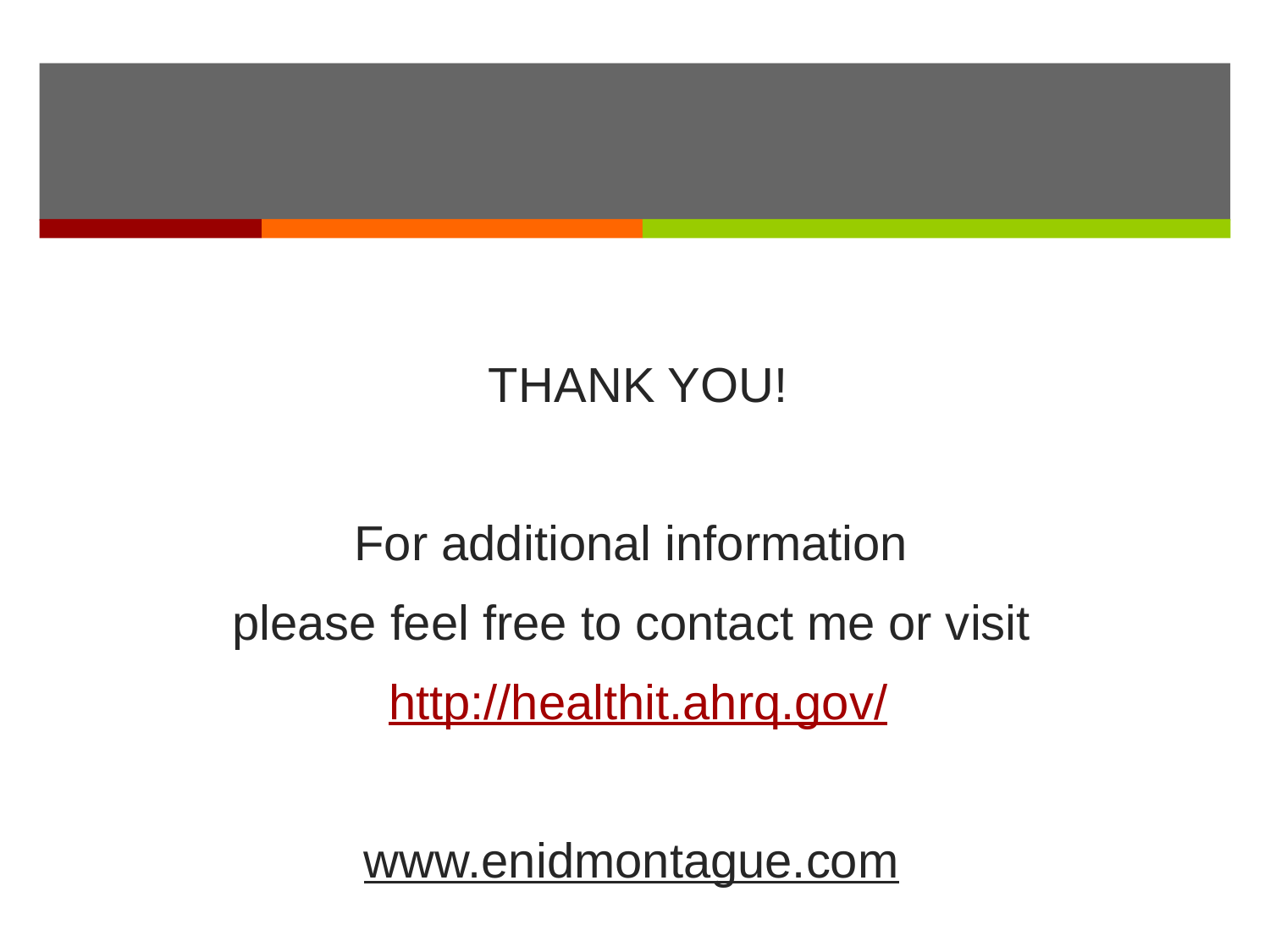

THANK YOU!

For additional information
please feel free to contact me or visit
http://healthit.ahrq.gov/

www.enidmontague.com